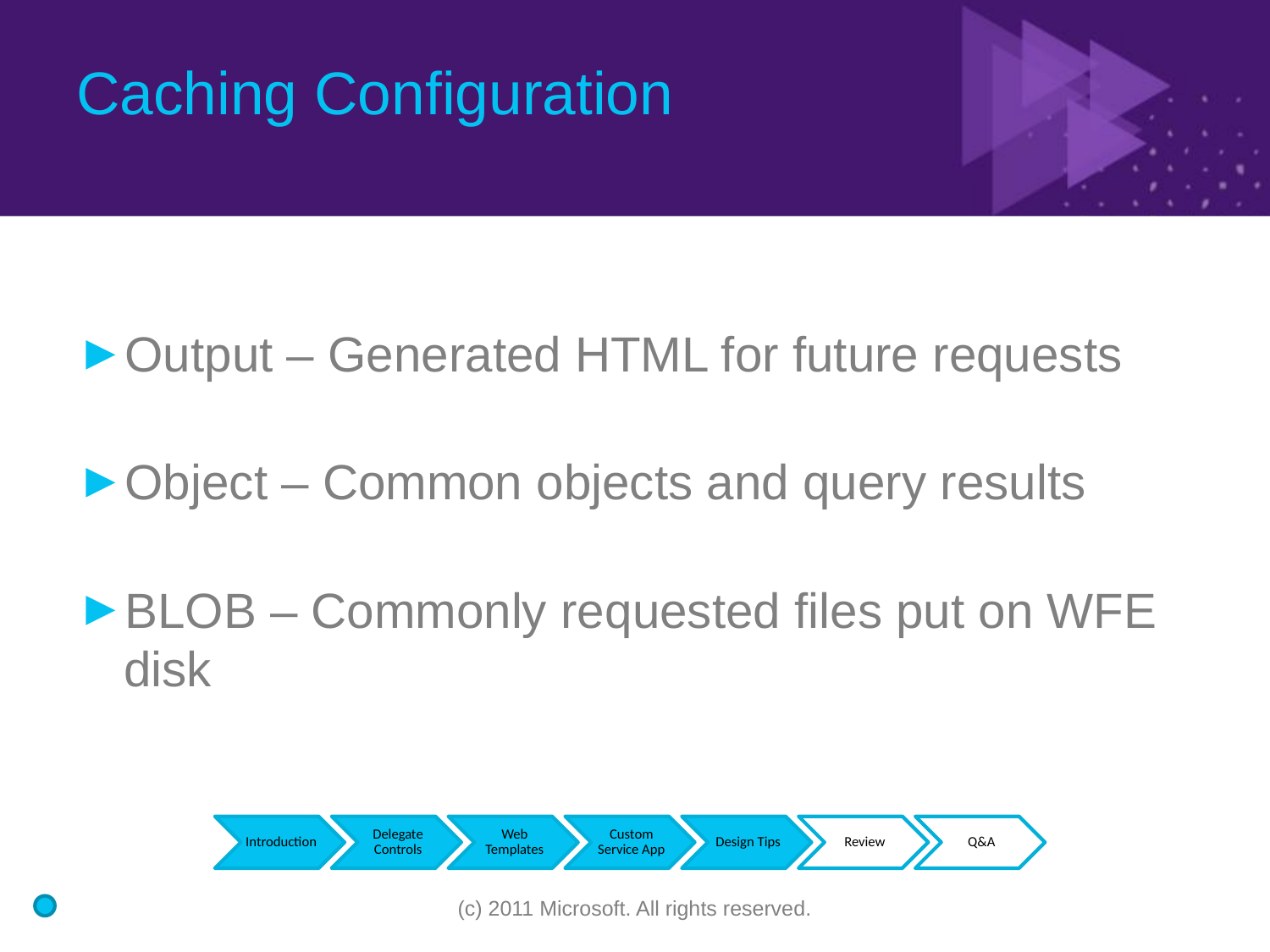

# Caching Configuration
Output – Generated HTML for future requests
Object – Common objects and query results
BLOB – Commonly requested files put on WFE disk
Introduction
Delegate Controls
Web Templates
Custom Service App
Design Tips
Review
Q&A
(c) 2011 Microsoft. All rights reserved.